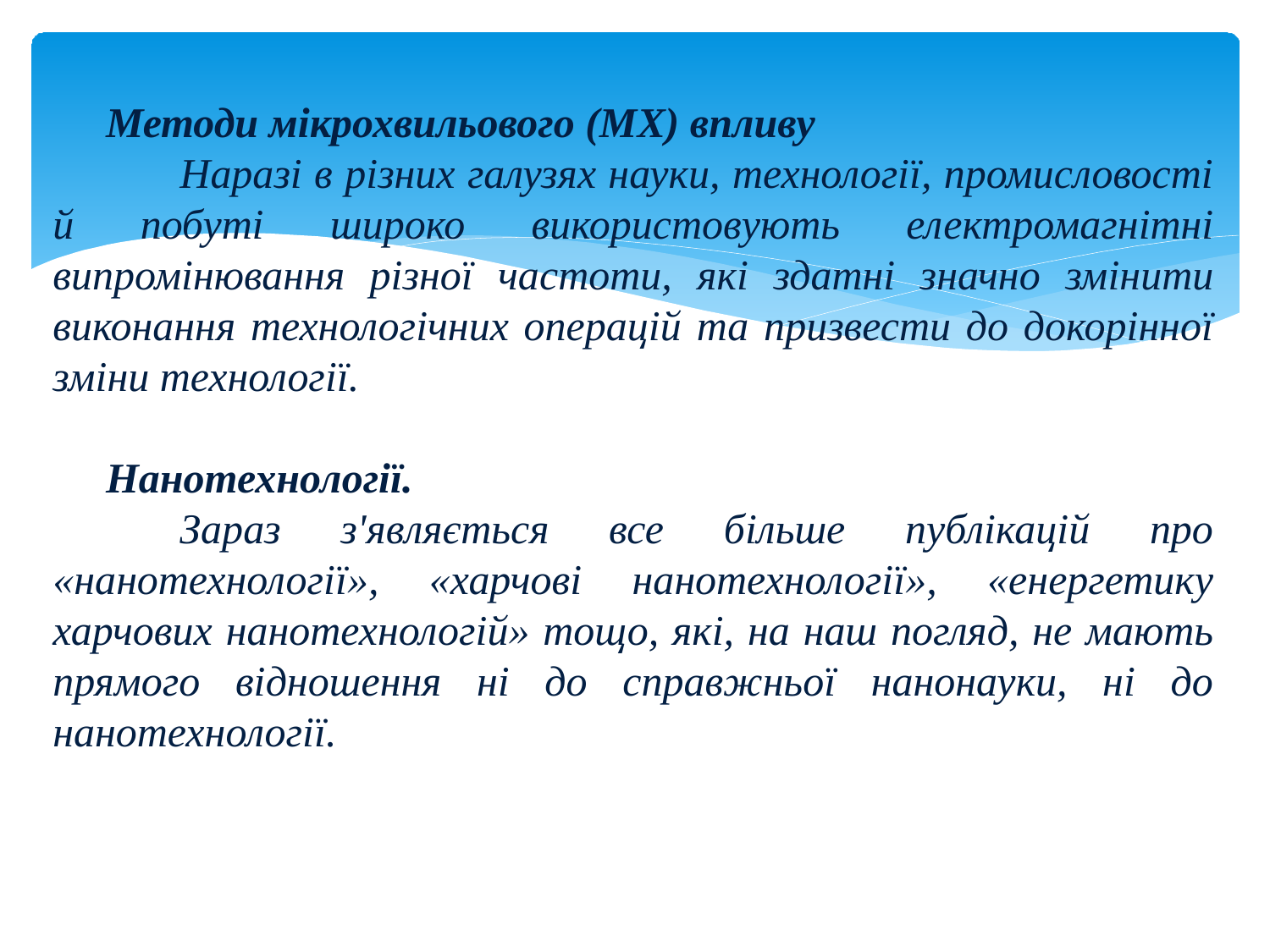

Методи мікрохвильового (МХ) впливу
	Наразі в різних галузях науки, технології, промисловості й побуті широко використовують електромагнітні випромінювання різної частоти, які здатні значно змінити виконання технологічних операцій та призвести до докорінної зміни технології.

     Нанотехнології.
	Зараз з'являється все більше публікацій про «нанотехнології», «харчові нанотехнології», «енергетику харчових нанотехнологій» тощо, які, на наш погляд, не мають прямого відношення ні до справжньої нанонауки, ні до нанотехнології.